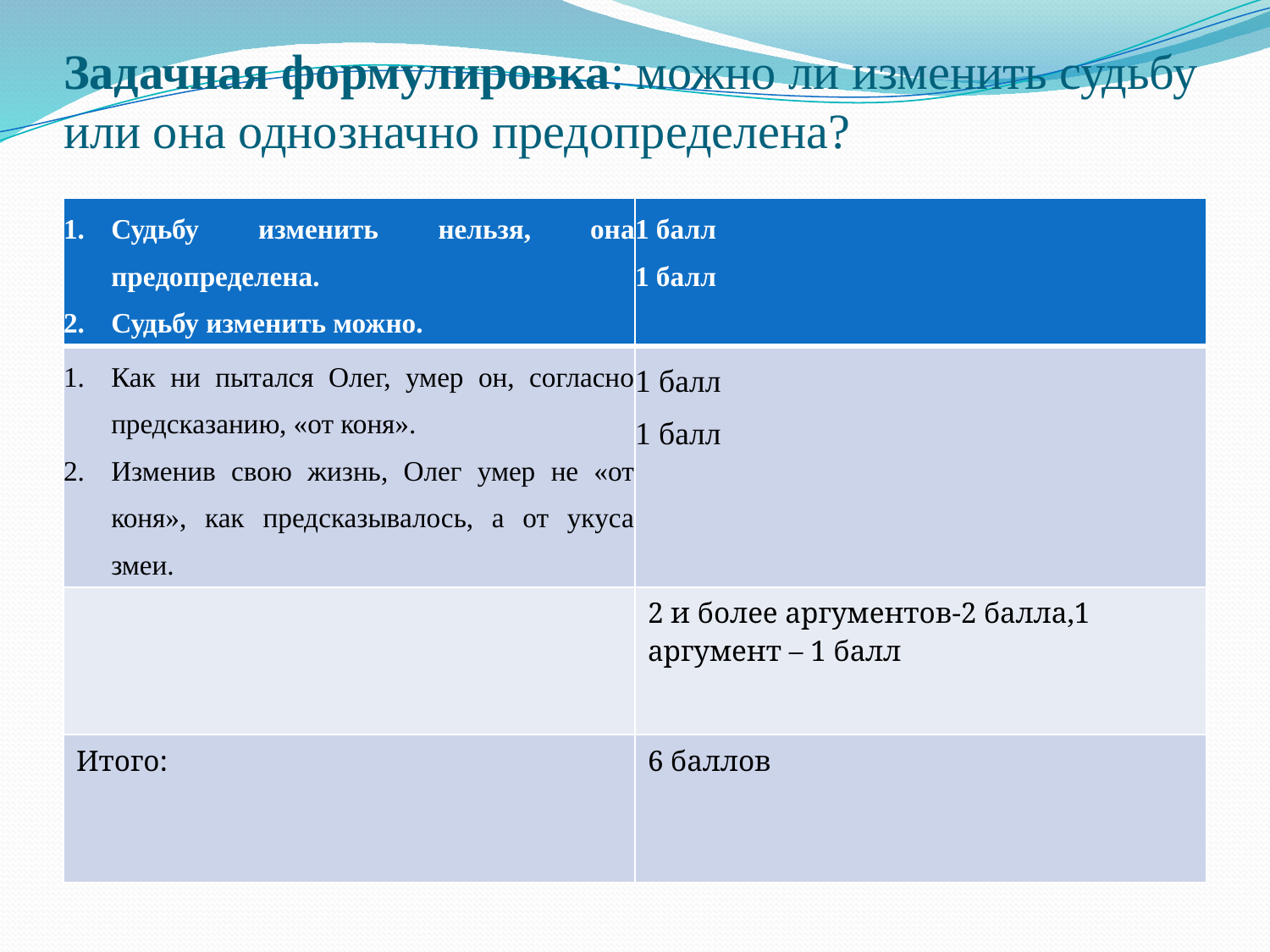

# Задачная формулировка: можно ли изменить судьбу или она однозначно предопределена?
| Судьбу изменить нельзя, она предопределена. Судьбу изменить можно. | 1 балл 1 балл |
| --- | --- |
| Как ни пытался Олег, умер он, согласно предсказанию, «от коня». Изменив свою жизнь, Олег умер не «от коня», как предсказывалось, а от укуса змеи. | 1 балл 1 балл |
|  | 2 и более аргументов-2 балла,1 аргумент – 1 балл |
| Итого: | 6 баллов |